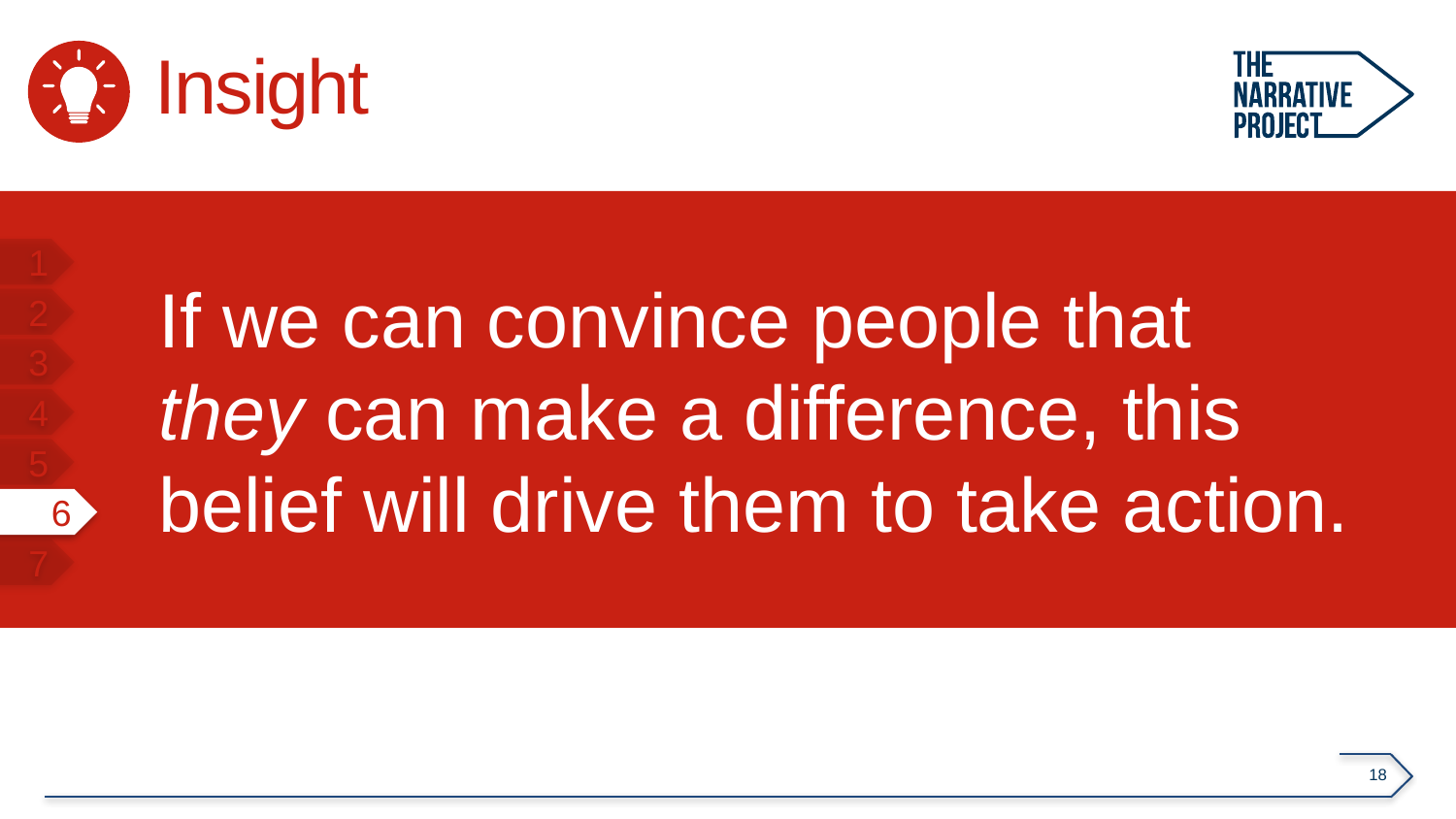

# Insight
If we can convince people that
they can make a difference, this belief will drive them to take action.
1
2
3
4
5
6
7
18